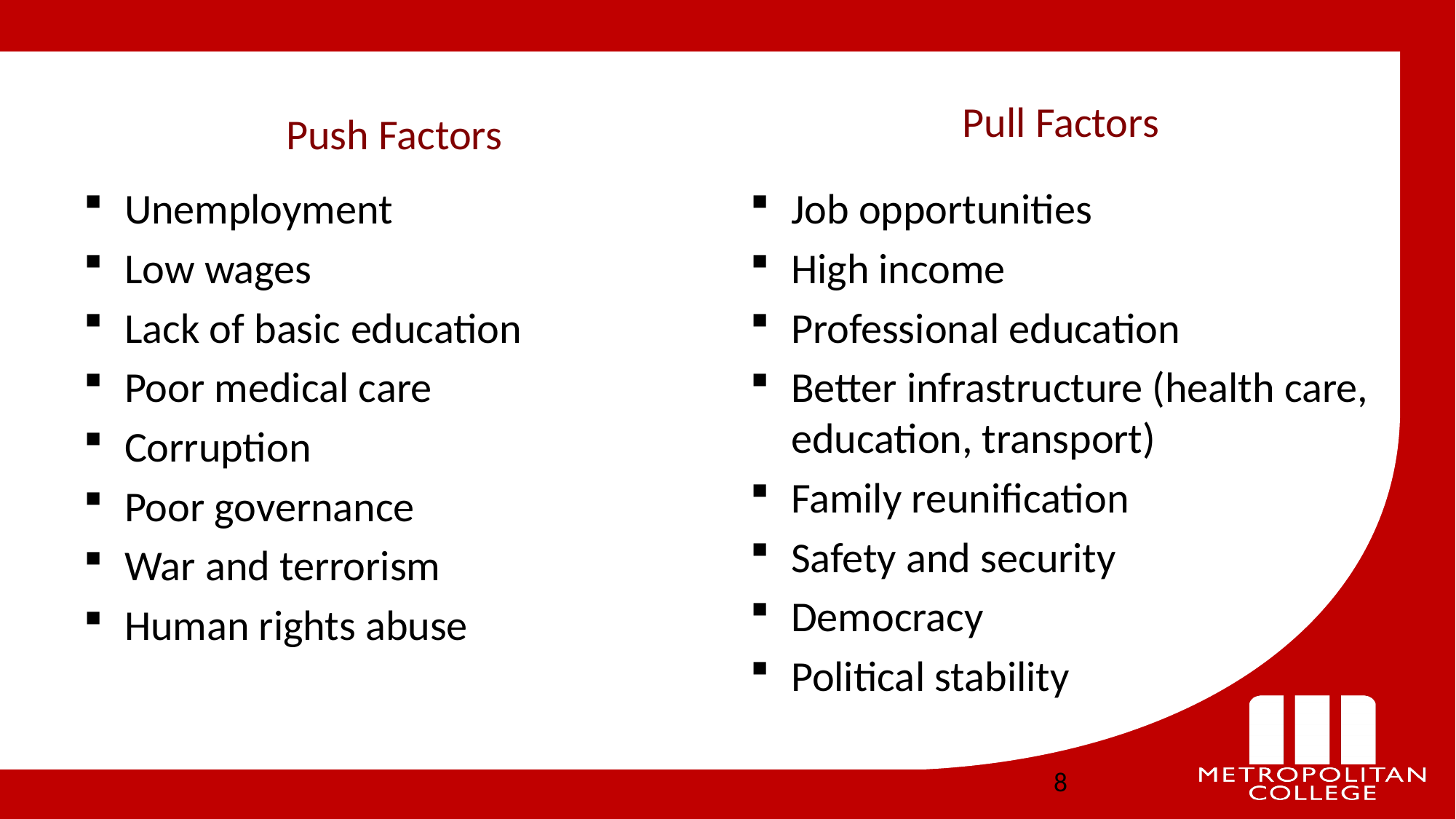

Pull Factors
Push Factors
Unemployment
Low wages
Lack of basic education
Poor medical care
Corruption
Poor governance
War and terrorism
Human rights abuse

Job opportunities
High income
Professional education
Better infrastructure (health care, education, transport)
Family reunification
Safety and security
Democracy
Political stability

8